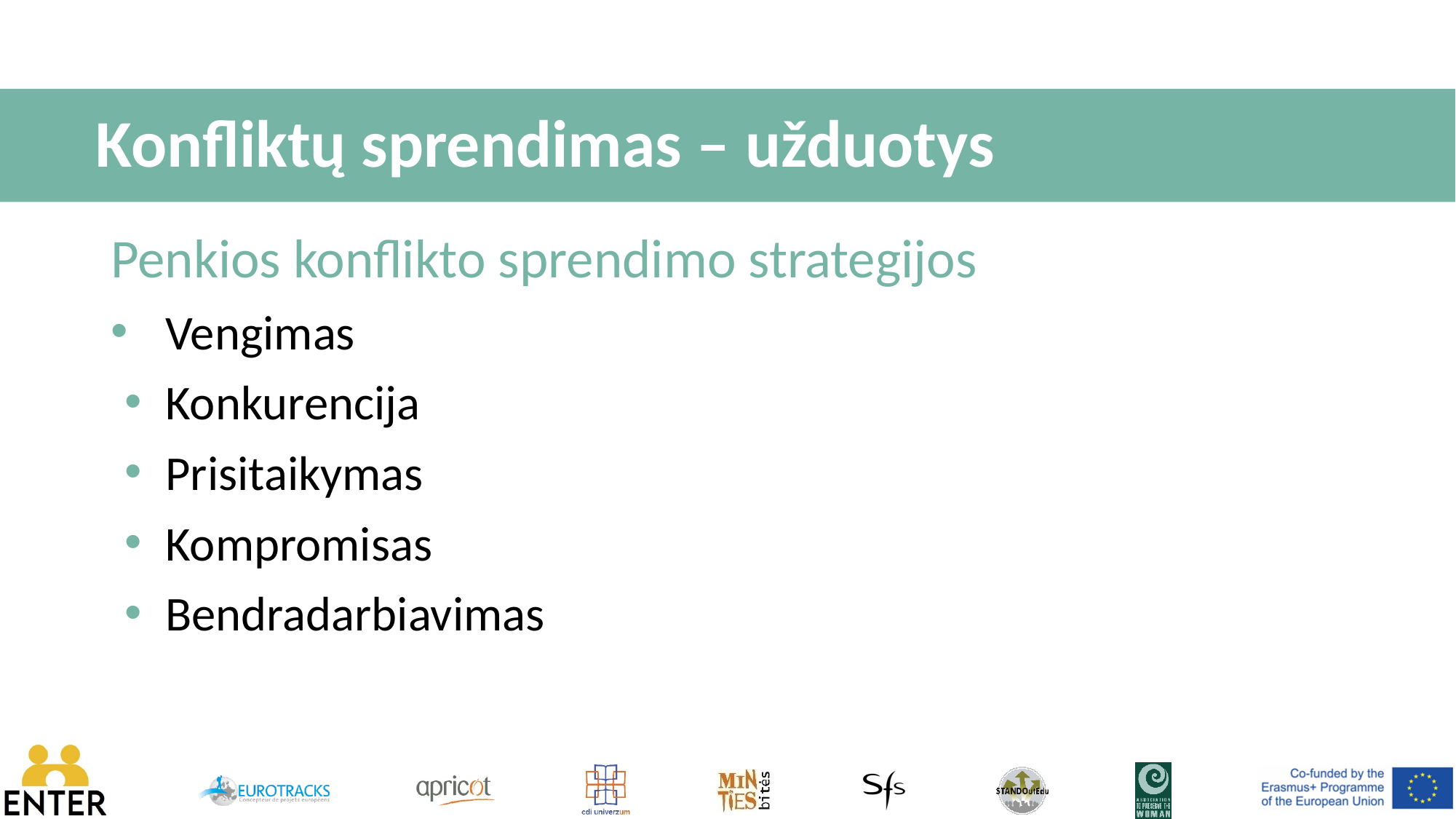

# Konfliktų sprendimas – užduotys
Penkios konflikto sprendimo strategijos
Vengimas
Konkurencija
Prisitaikymas
Kompromisas
Bendradarbiavimas